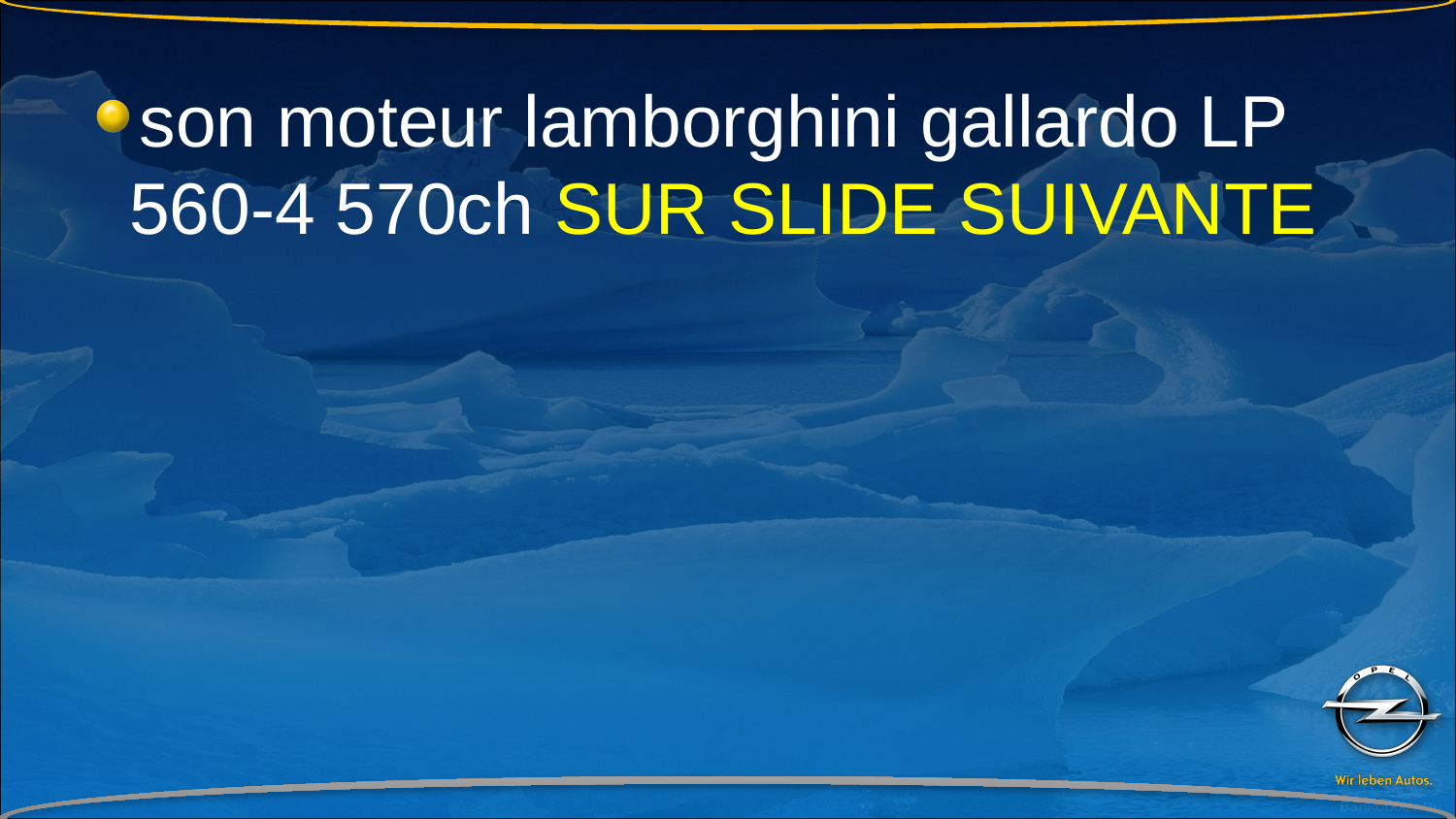

son moteur lamborghini gallardo LP 560-4 570ch SUR SLIDE SUIVANTE